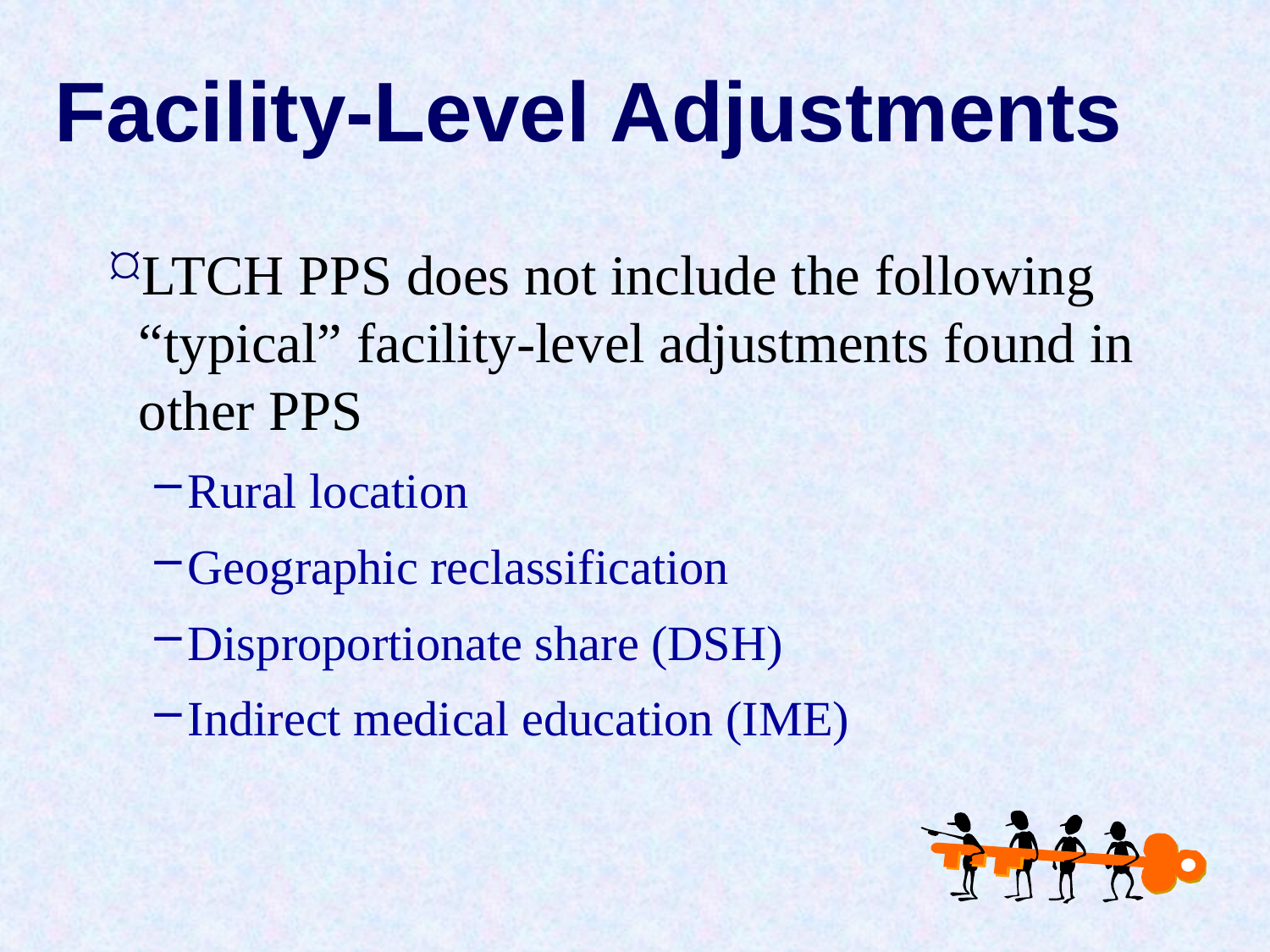

# Facility-Level Adjustments
LTCH PPS does not include the following “typical” facility-level adjustments found in other PPS
Rural location
Geographic reclassification
Disproportionate share (DSH)
Indirect medical education (IME)